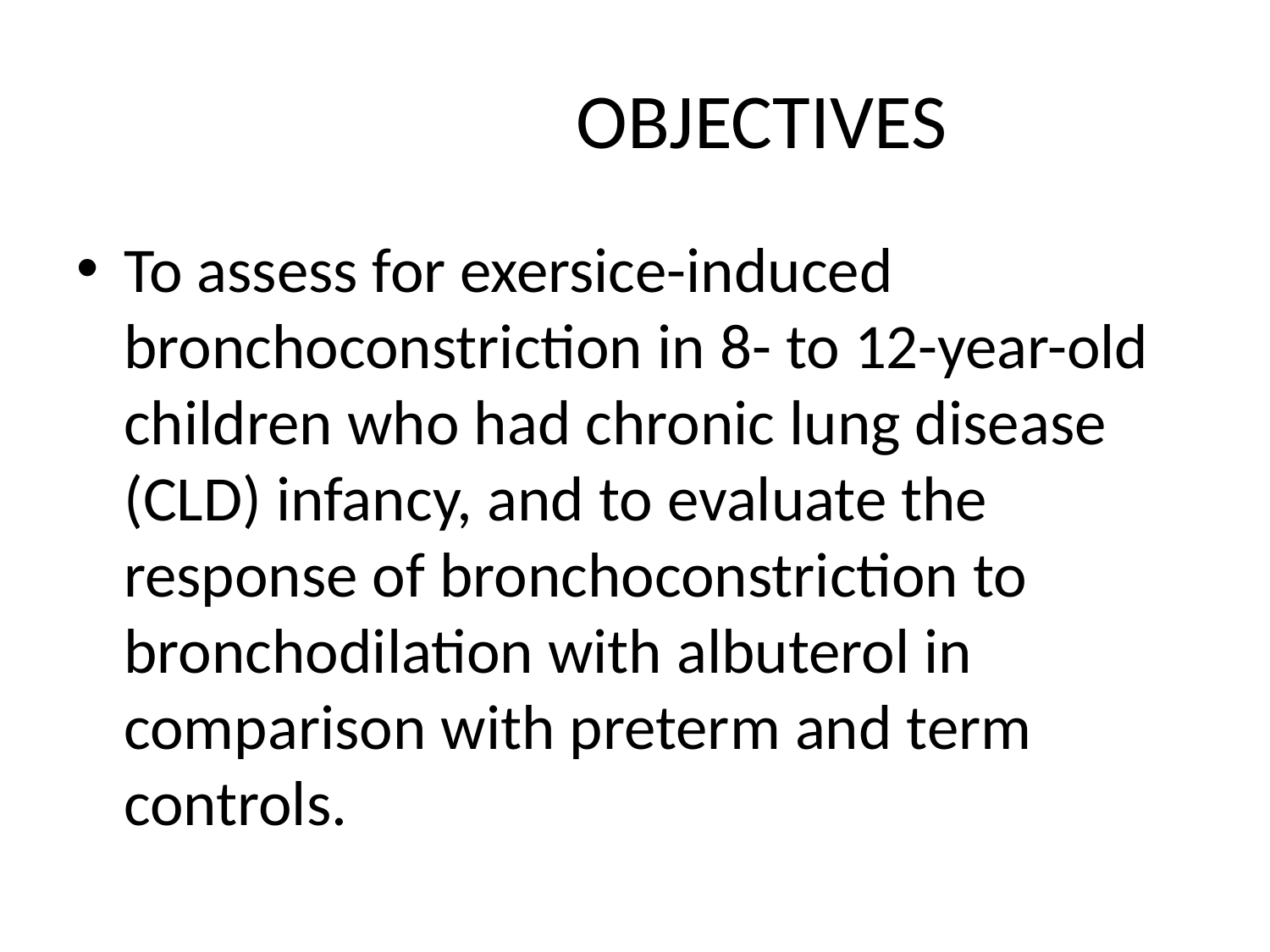

# OBJECTIVES
To assess for exersice-induced bronchoconstriction in 8- to 12-year-old children who had chronic lung disease (CLD) infancy, and to evaluate the response of bronchoconstriction to bronchodilation with albuterol in comparison with preterm and term controls.